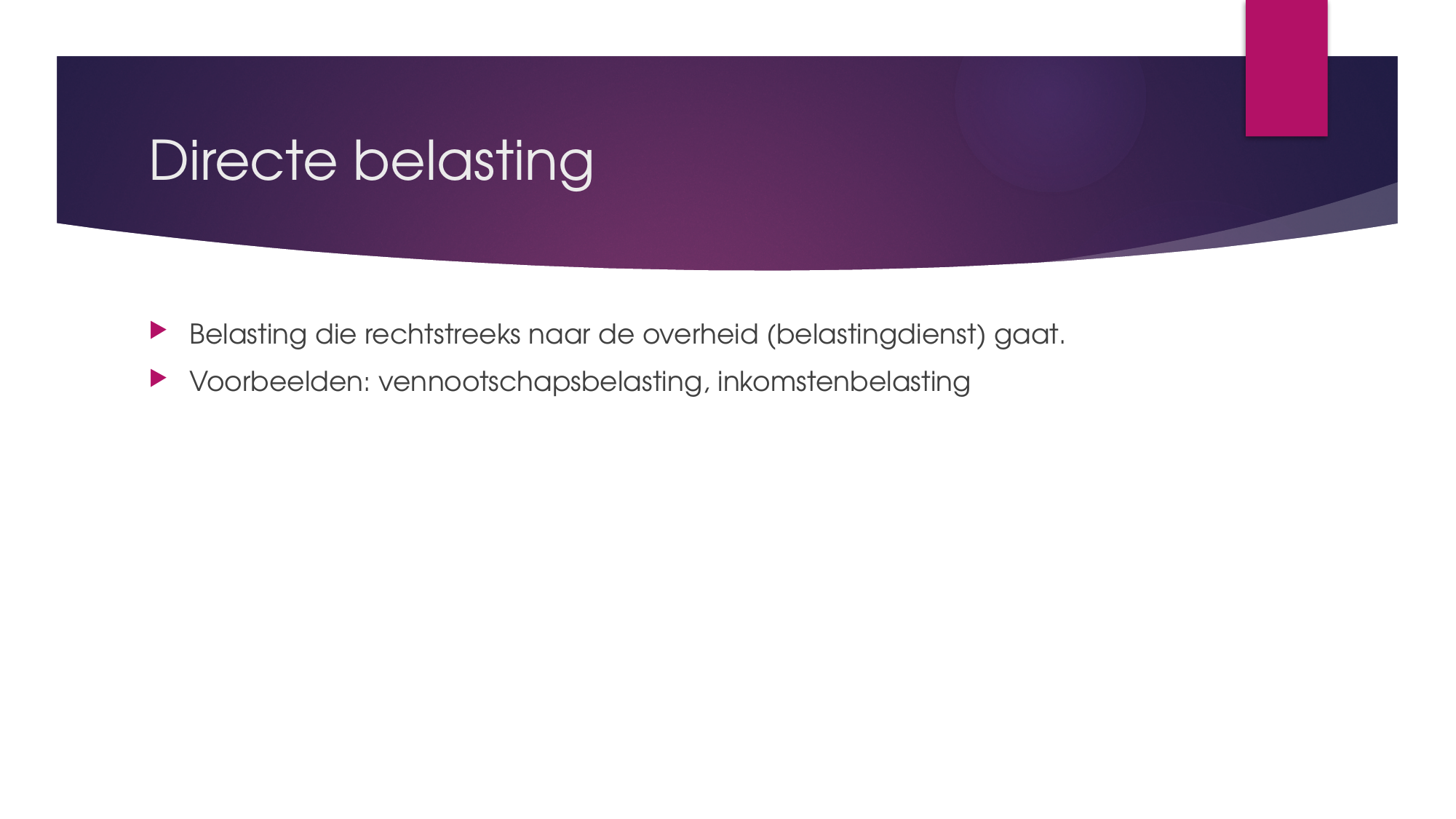

# Directe belasting
Belasting die rechtstreeks naar de overheid (belastingdienst) gaat.
Voorbeelden: vennootschapsbelasting, inkomstenbelasting